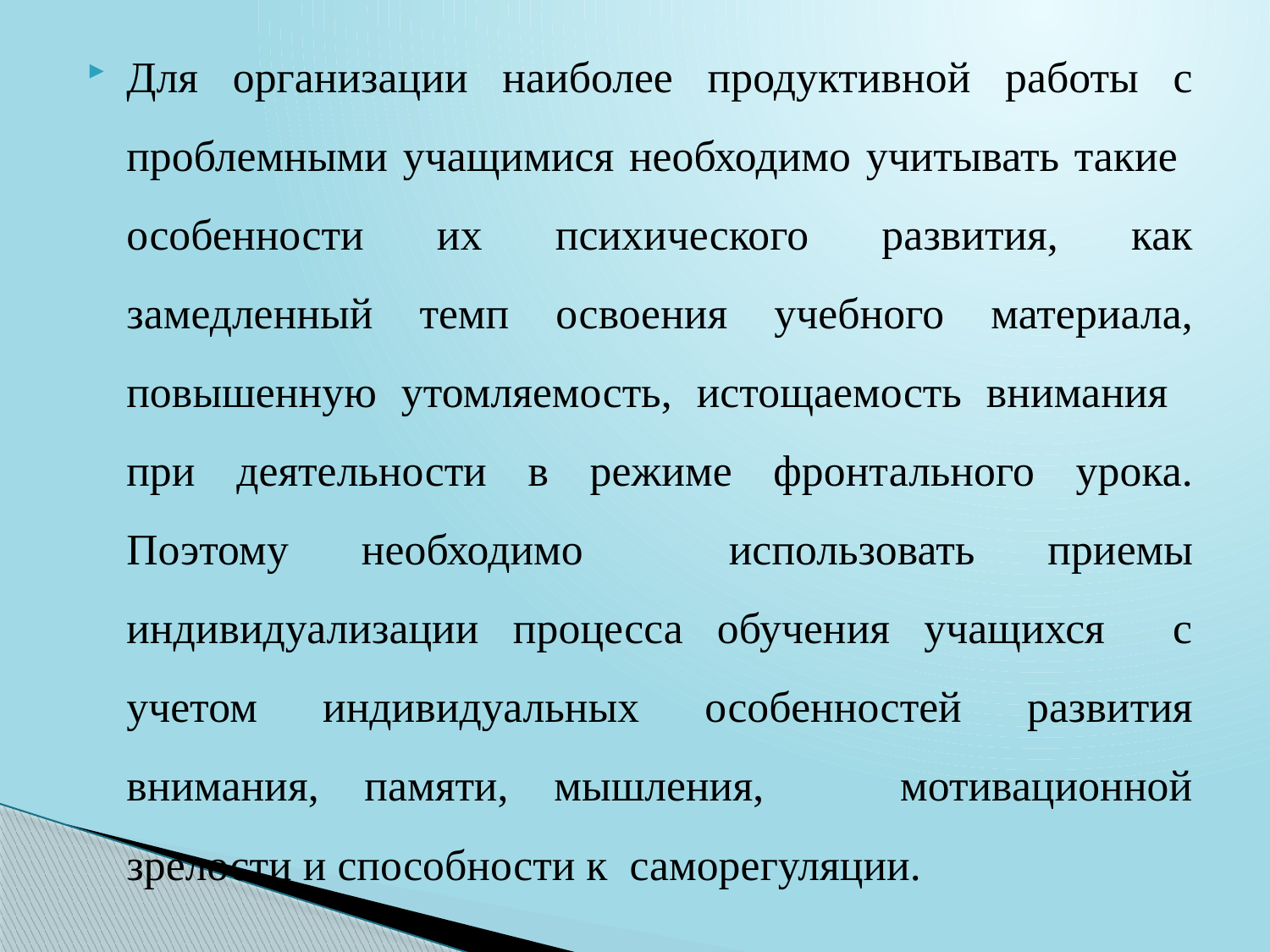

Для организации наиболее продуктивной работы с проблемными учащимися необходимо учитывать такие  особенности их психического развития, как замедленный темп освоения учебного материала, повышенную утомляемость, истощаемость внимания  при деятельности в режиме фронтального урока. Поэтому необходимо  использовать приемы индивидуализации процесса обучения учащихся  с учетом индивидуальных особенностей развития внимания, памяти, мышления,   мотивационной зрелости и способности к  саморегуляции.